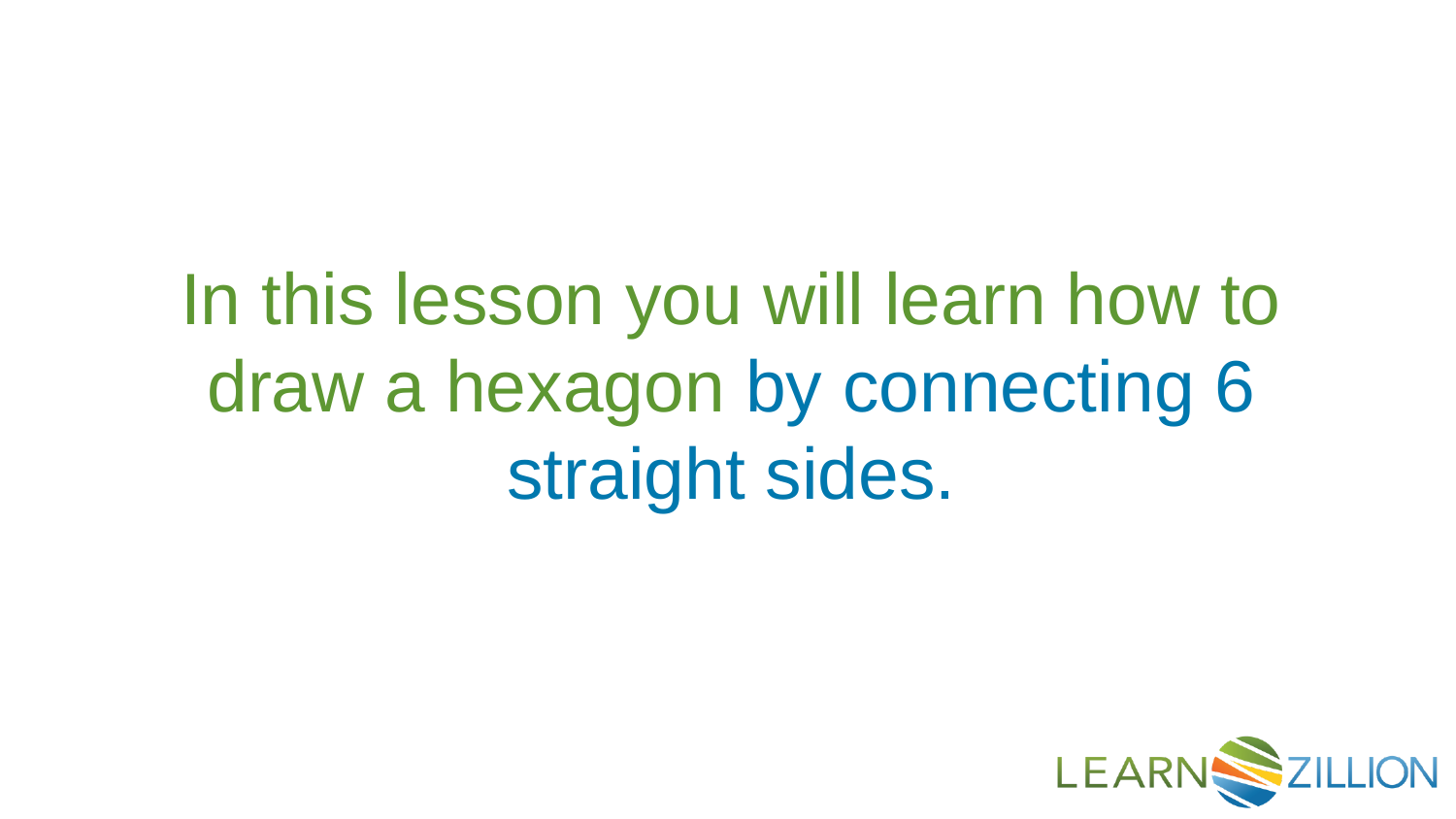

In this lesson you will learn how to draw a hexagon by connecting 6 straight sides.